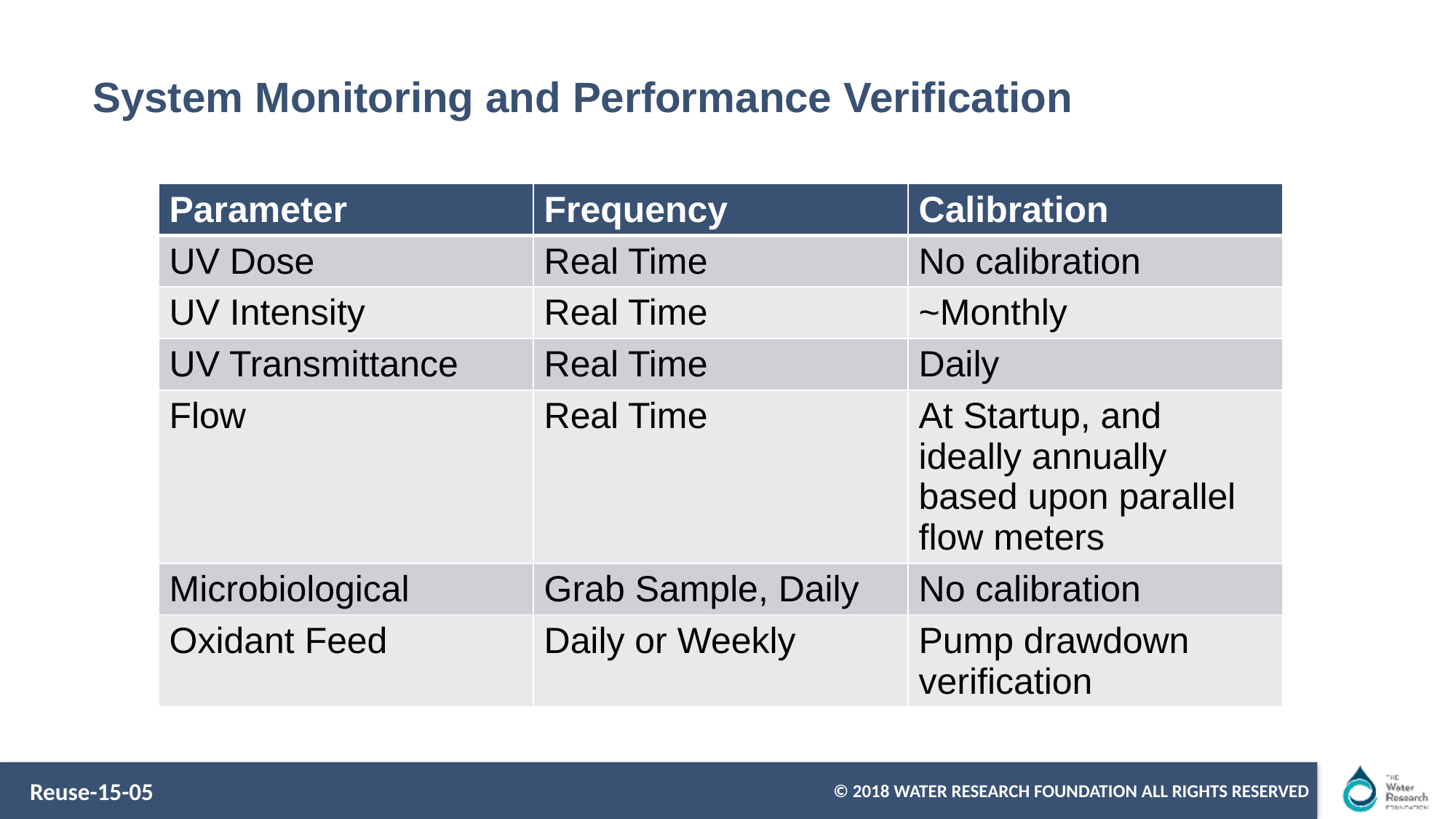

# System Monitoring and Performance Verification
| Parameter | Frequency | Calibration |
| --- | --- | --- |
| UV Dose | Real Time | No calibration |
| UV Intensity | Real Time | ~Monthly |
| UV Transmittance | Real Time | Daily |
| Flow | Real Time | At Startup, and ideally annually based upon parallel flow meters |
| Microbiological | Grab Sample, Daily | No calibration |
| Oxidant Feed | Daily or Weekly | Pump drawdown verification |